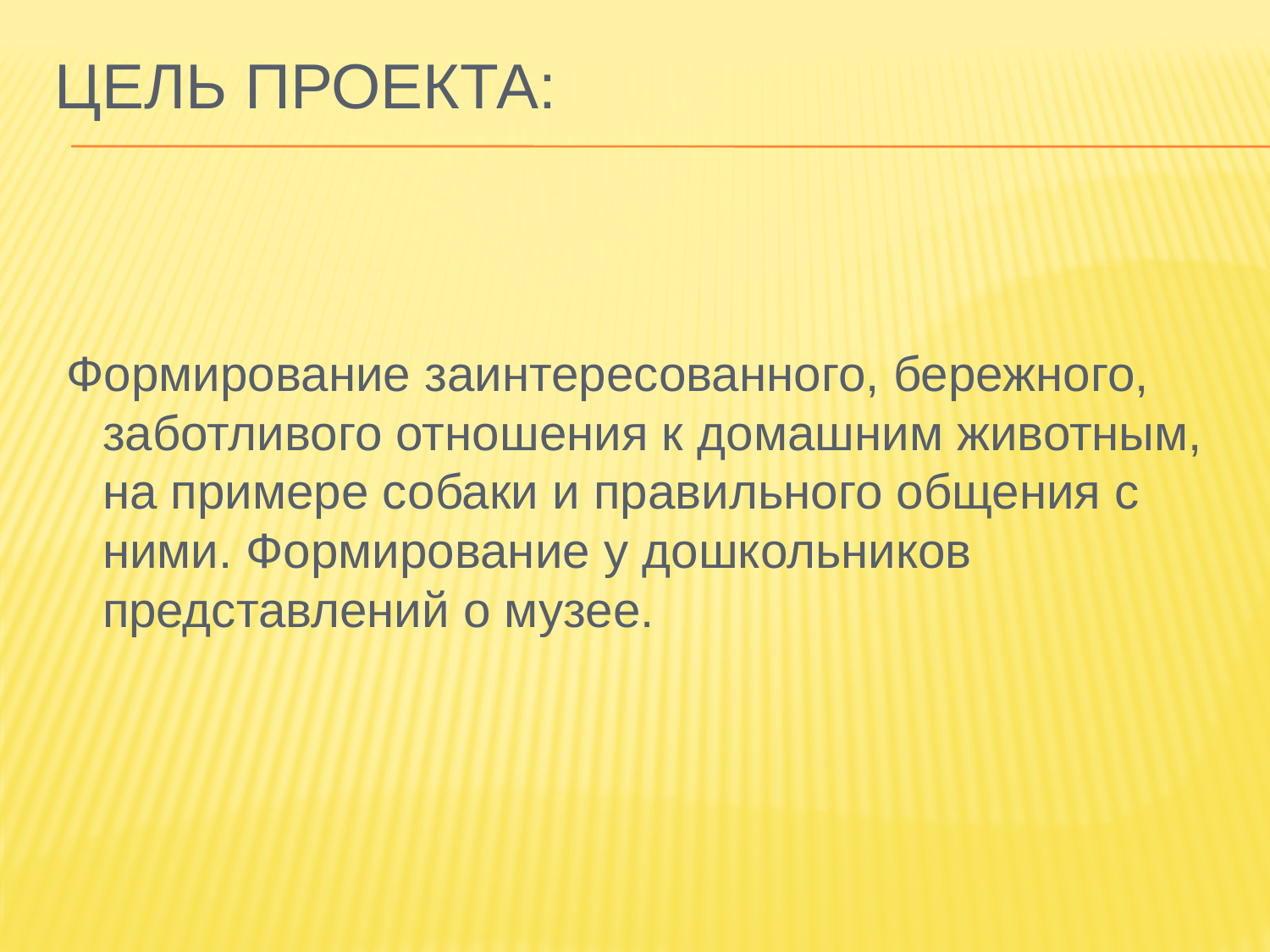

# Цель проекта:

 Формирование заинтересованного, бережного, заботливого отношения к домашним животным, на примере собаки и правильного общения с ними. Формирование у дошкольников представлений о музее.